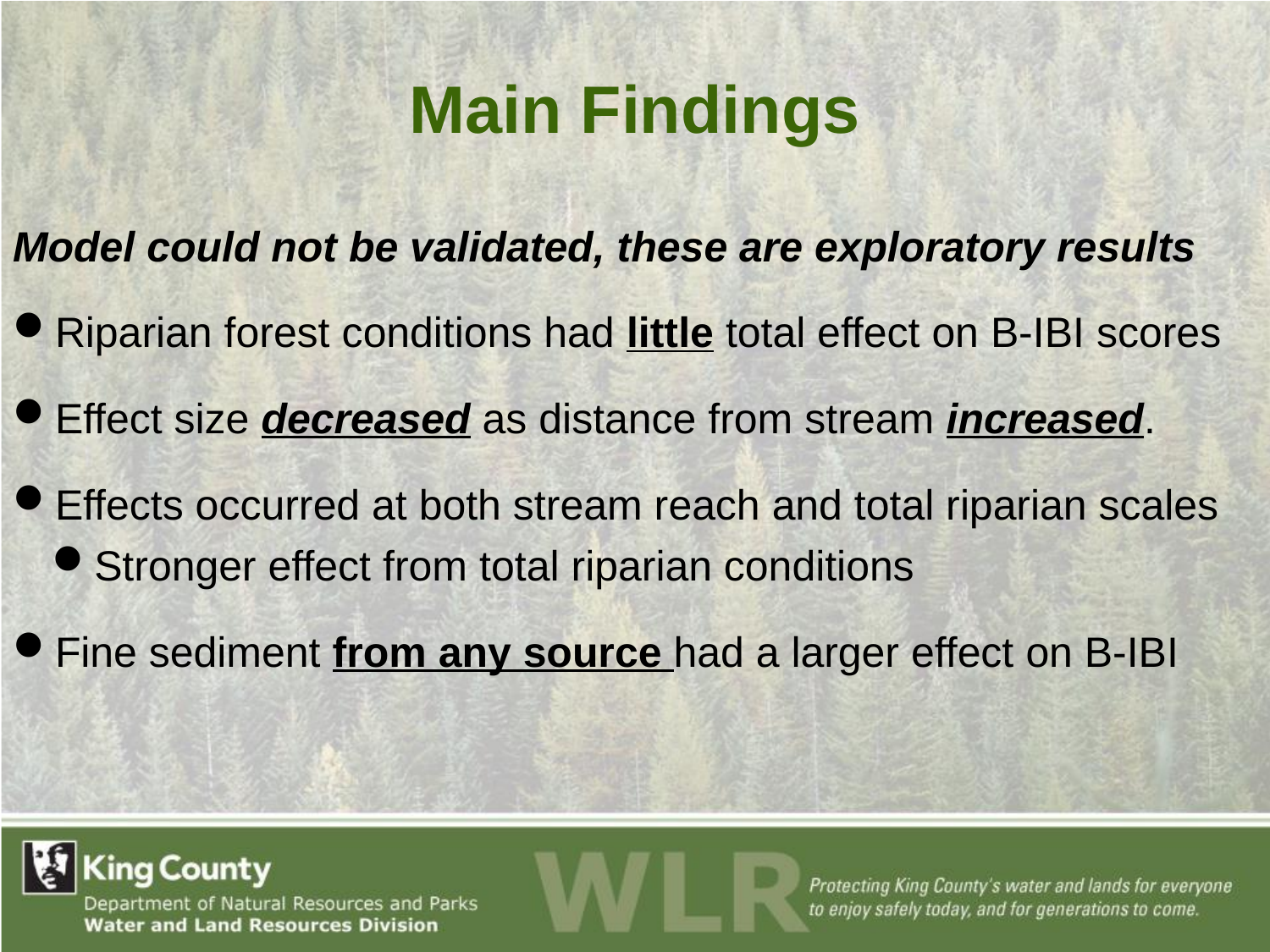

# Main Findings
Model could not be validated, these are exploratory results
Riparian forest conditions had little total effect on B-IBI scores
Effect size decreased as distance from stream increased.
Effects occurred at both stream reach and total riparian scales
Stronger effect from total riparian conditions
Fine sediment from any source had a larger effect on B-IBI